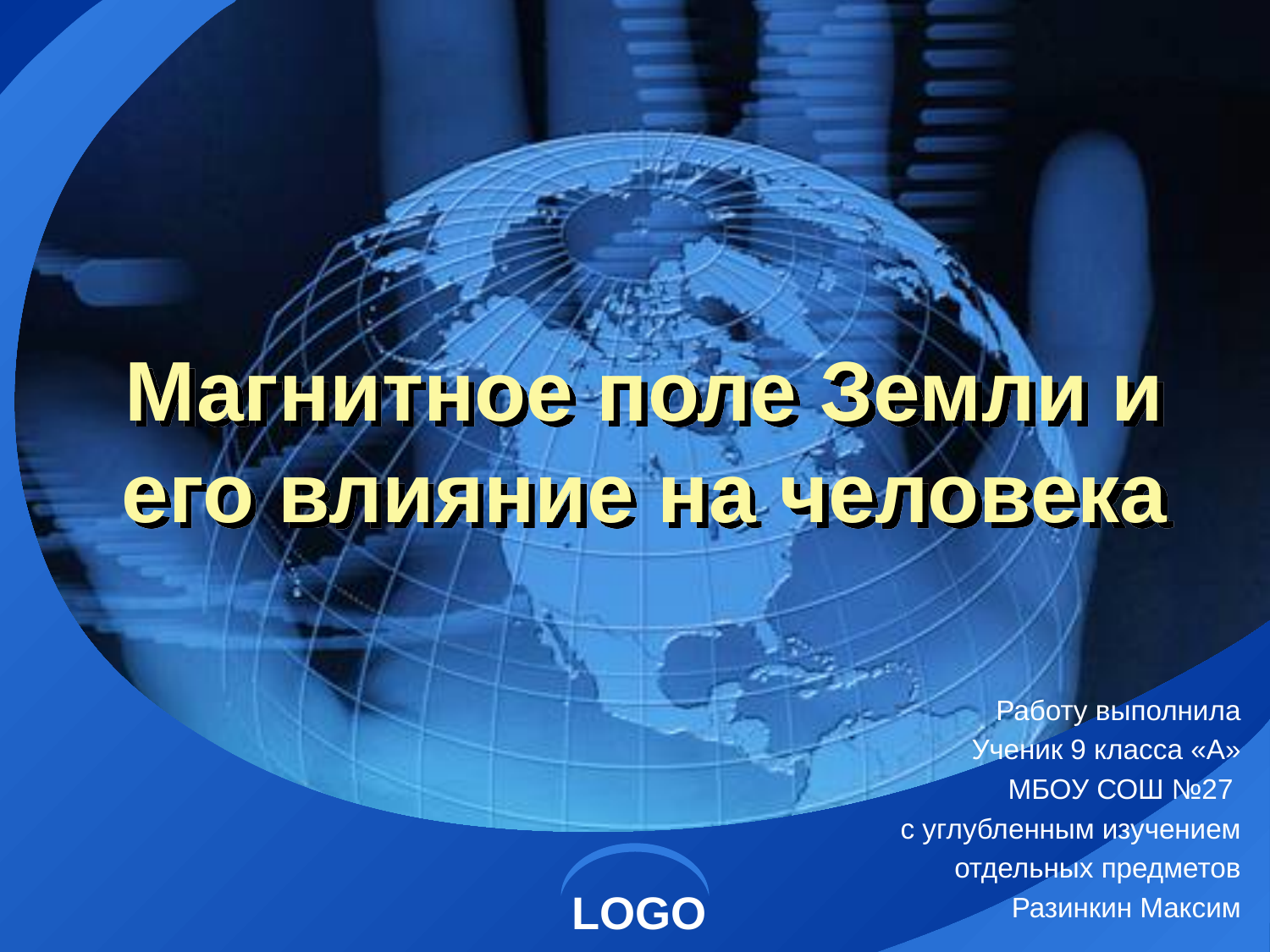

# Магнитное поле Земли и его влияние на человека
Работу выполнила
Ученик 9 класса «А»
МБОУ СОШ №27
с углубленным изучением
отдельных предметов
Разинкин Максим